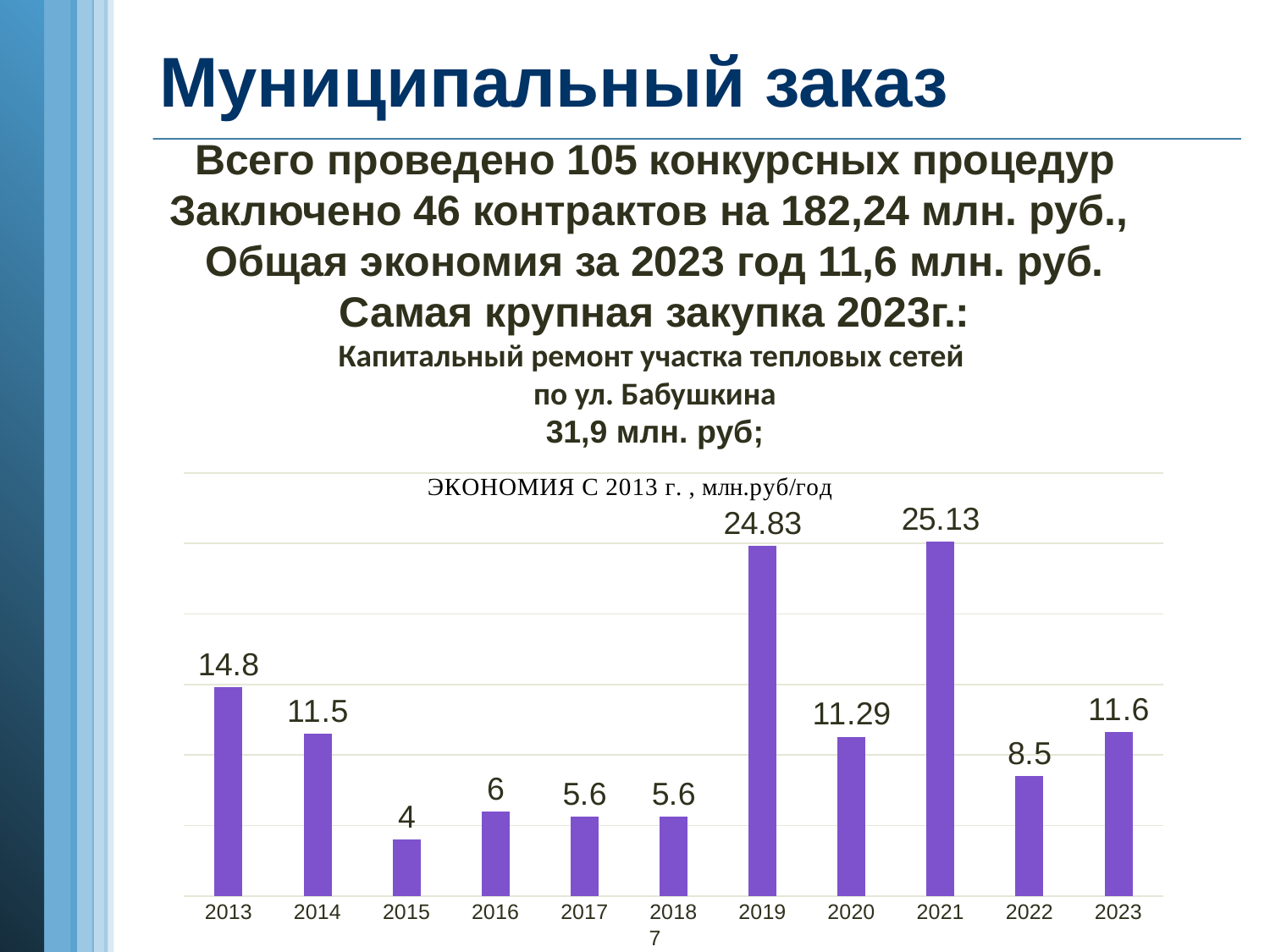

# Муниципальный заказ
Всего проведено 105 конкурсных процедур
Заключено 46 контрактов на 182,24 млн. руб.,
Общая экономия за 2023 год 11,6 млн. руб.
Самая крупная закупка 2023г.:
Капитальный ремонт участка тепловых сетей
по ул. Бабушкина
31,9 млн. руб;

### Chart

| Category | Ряд 1 |
|---|---|
| 2013 | 14.8 |
| 2014 | 11.5 |
| 2015 | 4.0 |
| 2016 | 6.0 |
| 2017 | 5.6 |
| 2018 | 5.6 |
| 2019 | 24.83 |
| 2020 | 11.29 |
| 2021 | 25.13 |
| 2022 | 8.5 |
| 2023 | 11.6 |
7